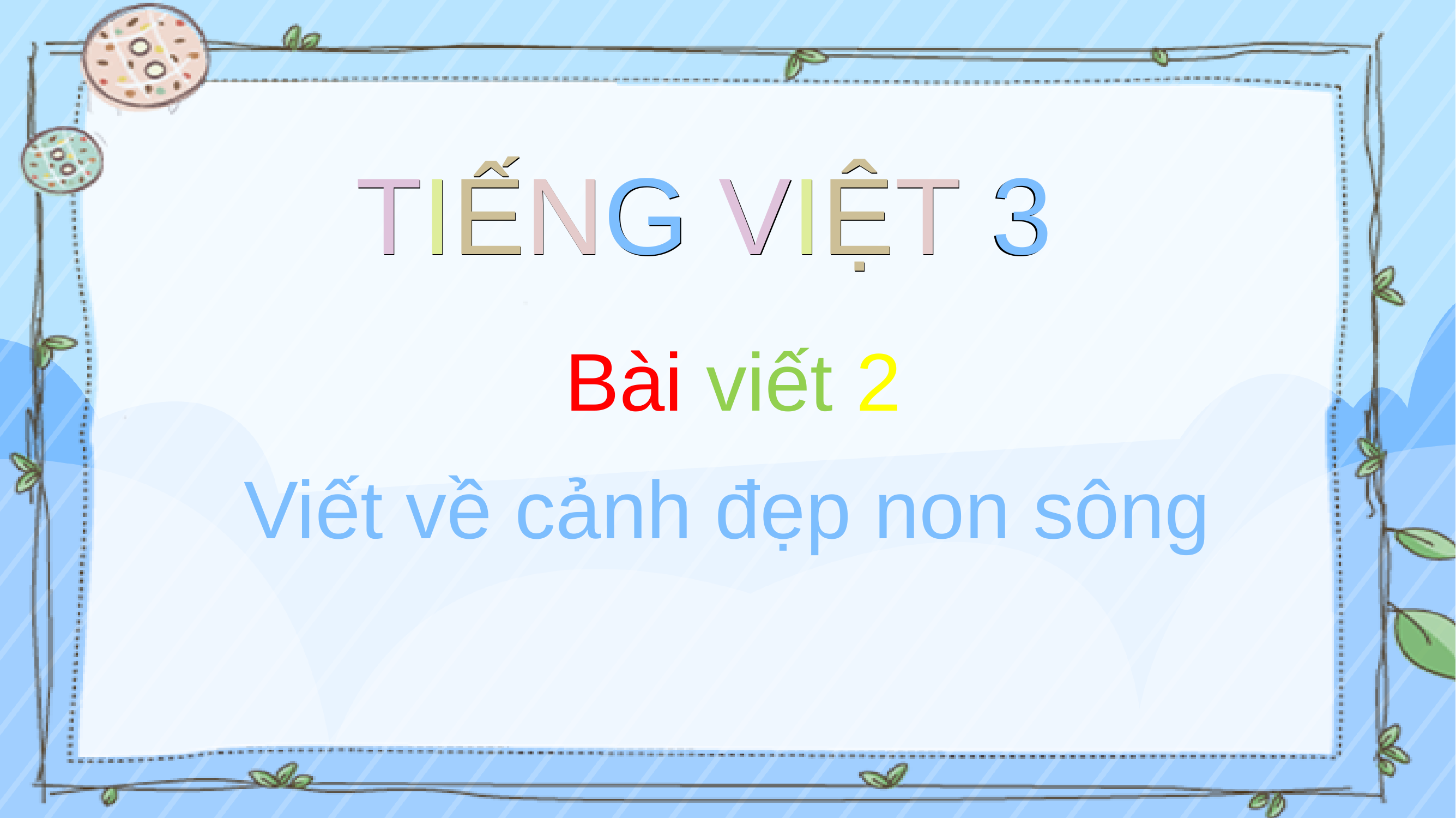

TIẾNG VIỆT 3
TIẾNG VIỆT 3
Bài viết 2
Viết về cảnh đẹp non sông